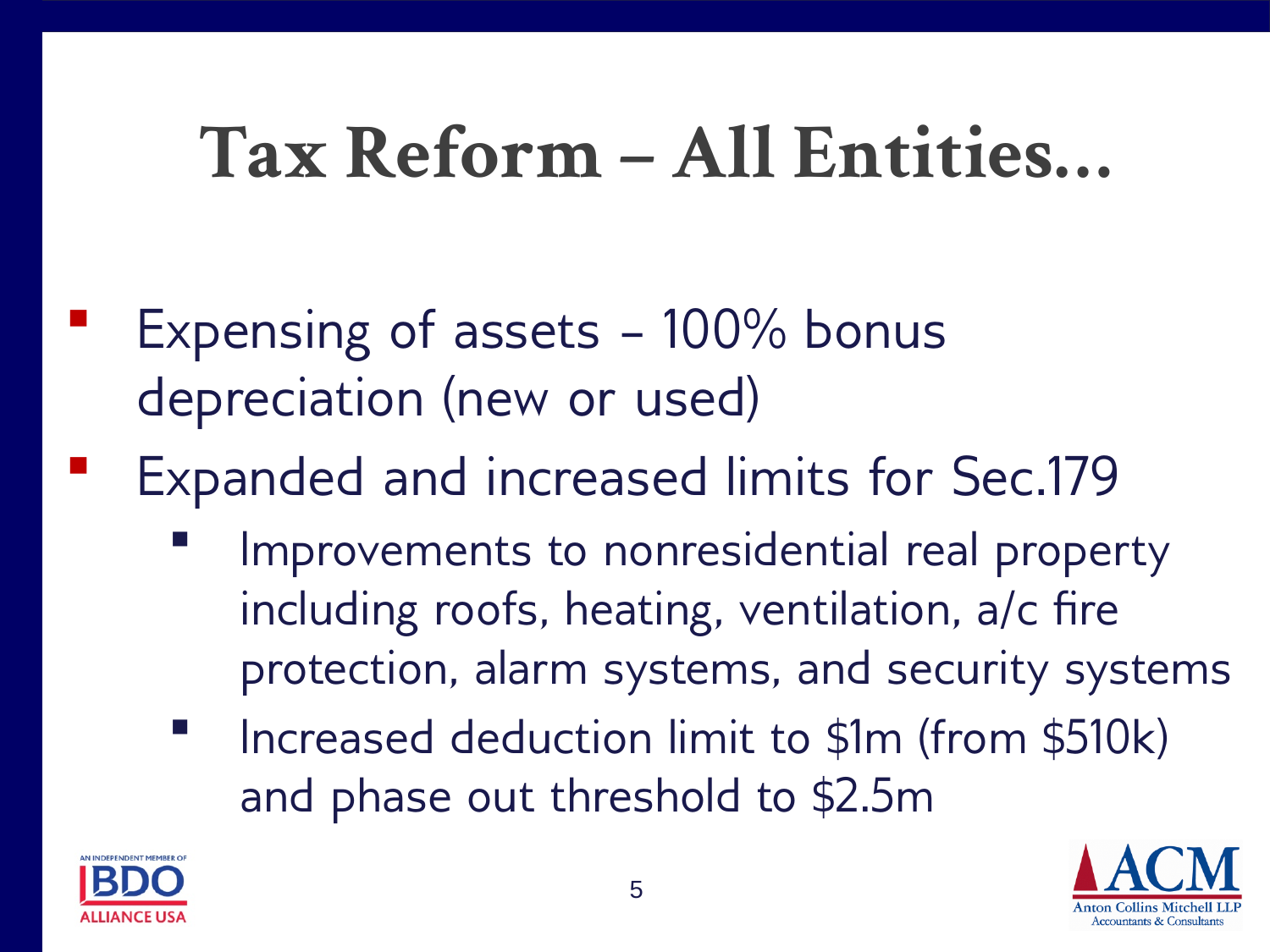

# Tax Reform – All Entities…
Expensing of assets – 100% bonus depreciation (new or used)
Expanded and increased limits for Sec.179
Improvements to nonresidential real property including roofs, heating, ventilation, a/c fire protection, alarm systems, and security systems
Increased deduction limit to $1m (from $510k) and phase out threshold to $2.5m
5